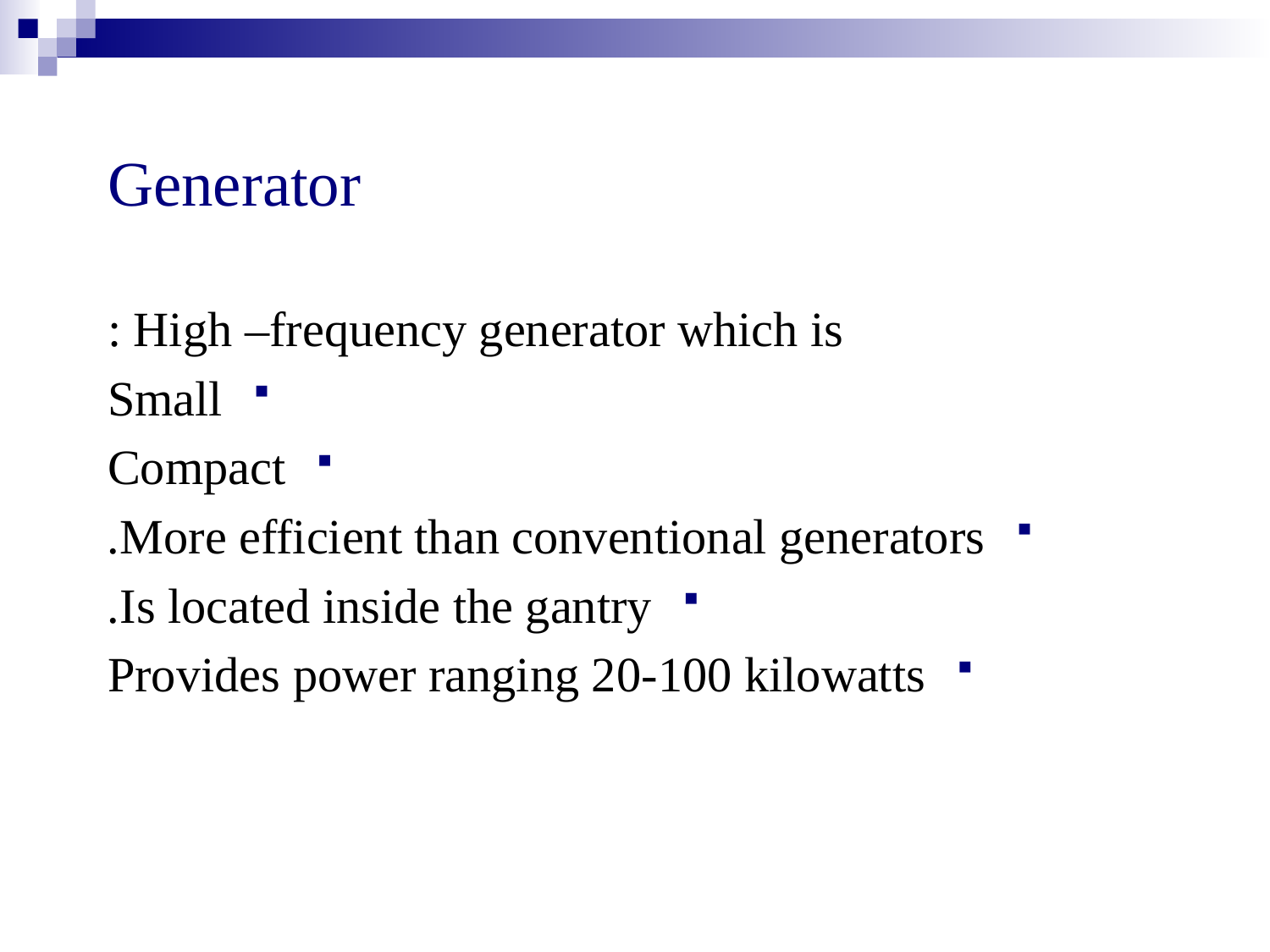

Generator

High –frequency generator which is :
Small
Compact
More efficient than conventional generators.
Is located inside the gantry.
Provides power ranging 20-100 kilowatts